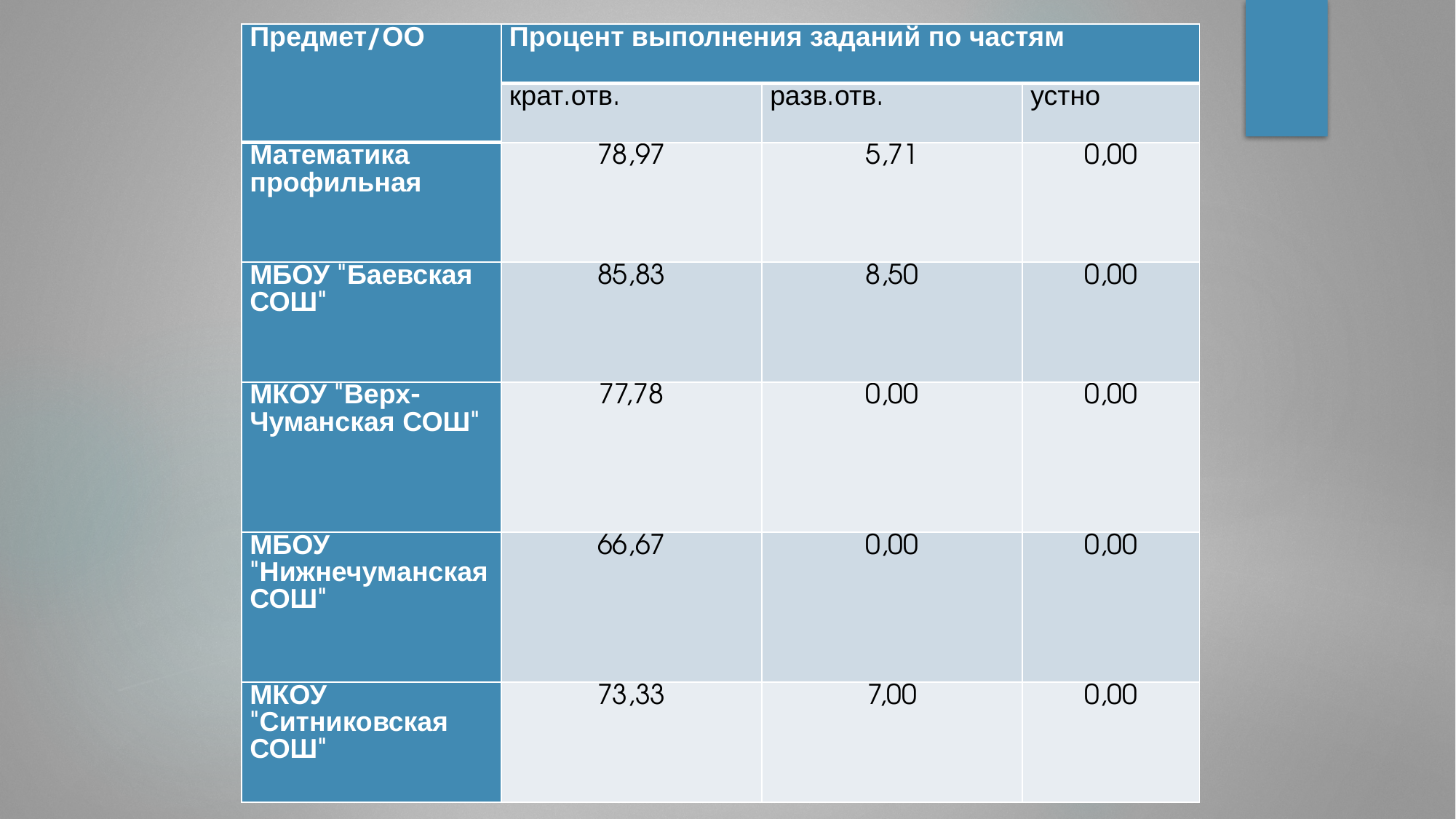

| Предмет/ОО | Процент выполнения заданий по частям |  |  |
| --- | --- | --- | --- |
|  | крат.отв. | разв.отв. | устно |
| Математика профильная | 78,97 | 5,71 | 0,00 |
| МБОУ "Баевская СОШ" | 85,83 | 8,50 | 0,00 |
| МКОУ "Верх-Чуманская СОШ" | 77,78 | 0,00 | 0,00 |
| МБОУ "Нижнечуманская СОШ" | 66,67 | 0,00 | 0,00 |
| МКОУ "Ситниковская СОШ" | 73,33 | 7,00 | 0,00 |
#